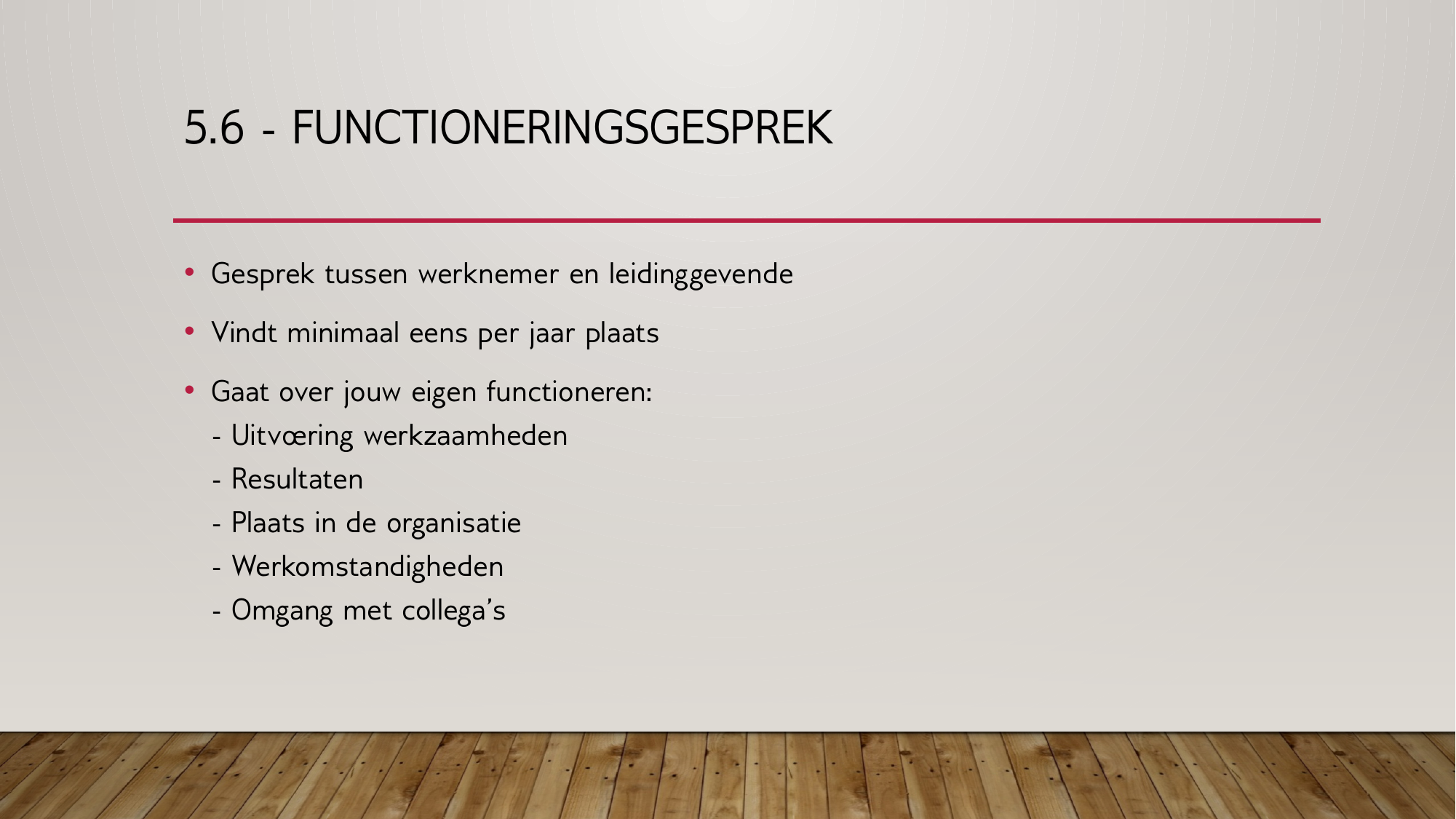

# 5.6 - functioneringsgesprek
Gesprek tussen werknemer en leidinggevende
Vindt minimaal eens per jaar plaats
Gaat over jouw eigen functioneren:
- Uitvoering werkzaamheden
- Resultaten
- Plaats in de organisatie
- Werkomstandigheden
- Omgang met collega’s